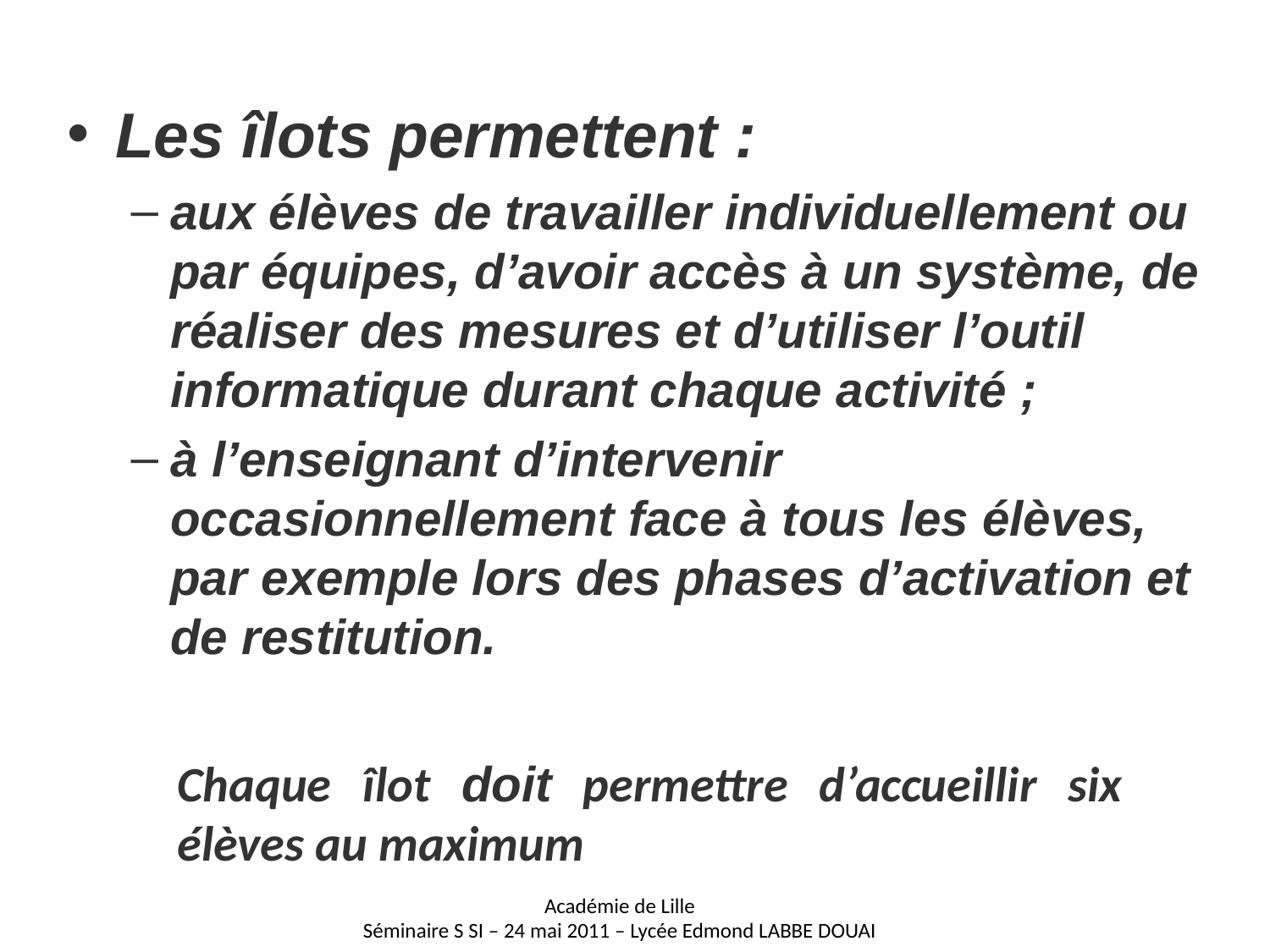

Les îlots permettent :
aux élèves de travailler individuellement ou par équipes, d’avoir accès à un système, de réaliser des mesures et d’utiliser l’outil informatique durant chaque activité ;
à l’enseignant d’intervenir occasionnellement face à tous les élèves, par exemple lors des phases d’activation et de restitution.

Chaque îlot doit permettre d’accueillir six élèves au maximum
Académie de Lille
Séminaire S SI – 24 mai 2011 – Lycée Edmond LABBE DOUAI